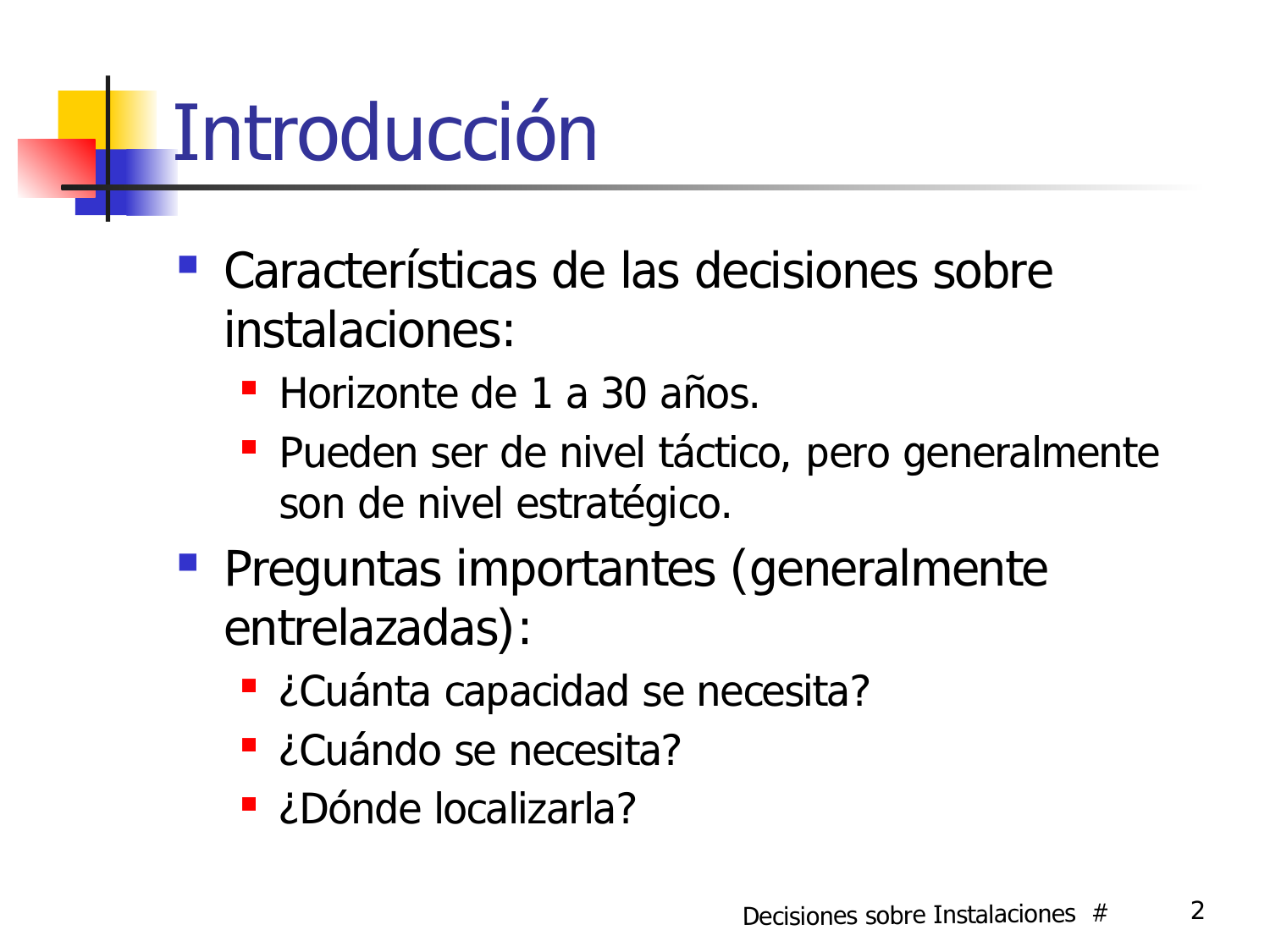

# Introducción
Características de las decisiones sobre instalaciones:
Horizonte de 1 a 30 años.
Pueden ser de nivel táctico, pero generalmente son de nivel estratégico.
Preguntas importantes (generalmente entrelazadas):
¿Cuánta capacidad se necesita?
¿Cuándo se necesita?
¿Dónde localizarla?

2
Decisiones sobre Instalaciones  #